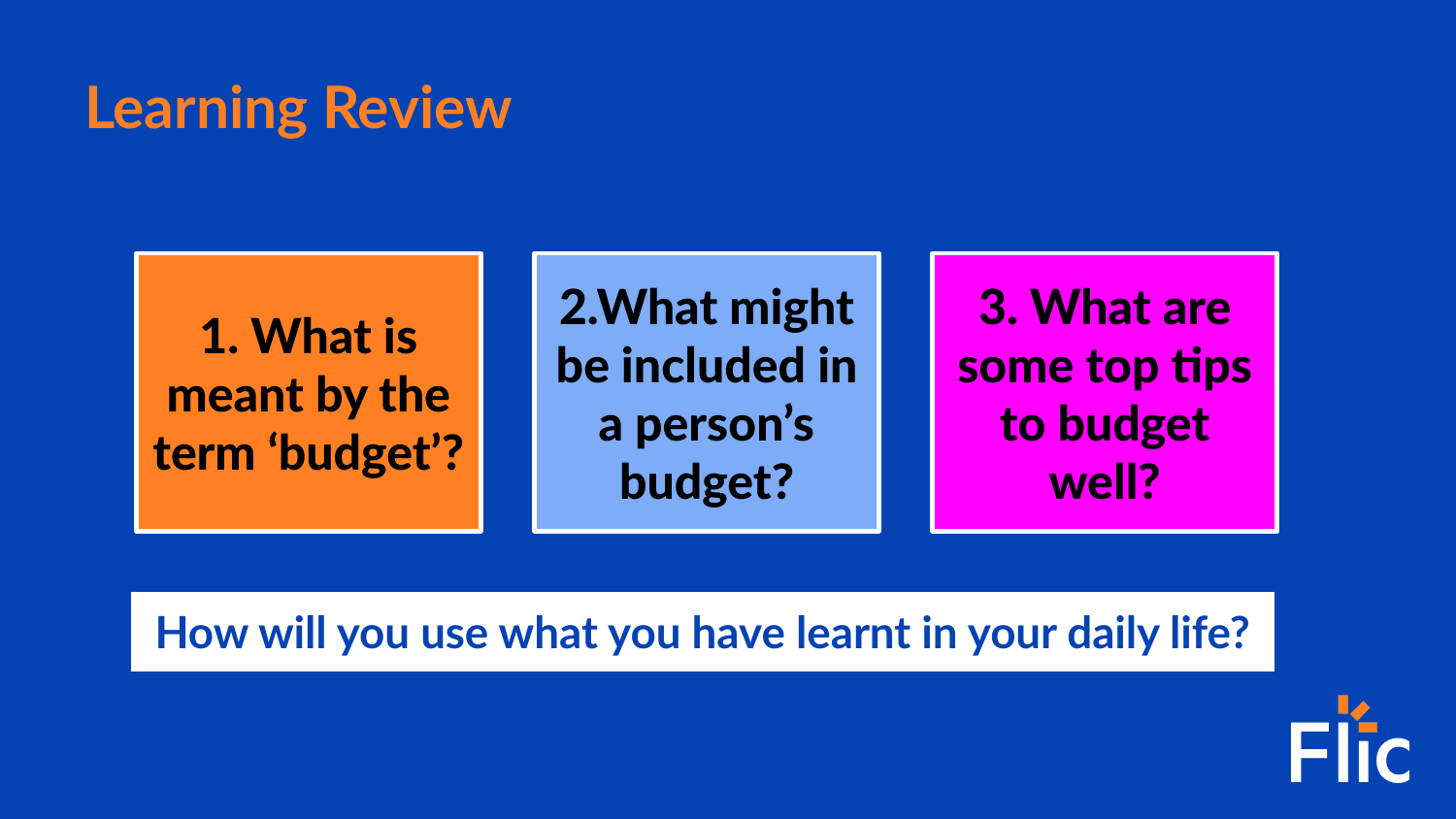

Learning Review

1. What is meant by the term ‘budget’?
2.What might be included in a person’s budget?
3. What are some top tips to budget well?
How will you use what you have learnt in your daily life?